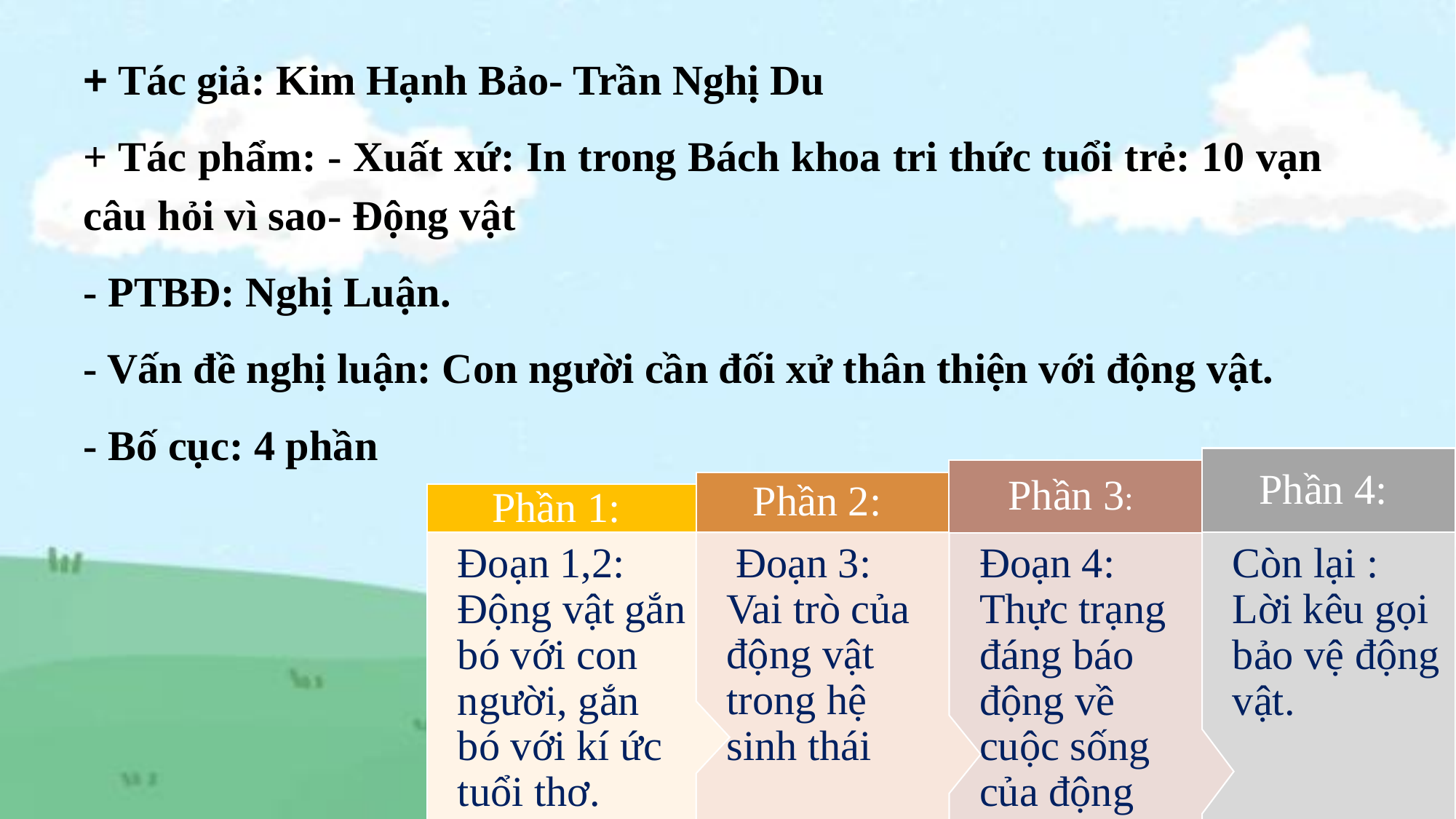

+ Tác giả: Kim Hạnh Bảo- Trần Nghị Du
+ Tác phẩm: - Xuất xứ: In trong Bách khoa tri thức tuổi trẻ: 10 vạn câu hỏi vì sao- Động vật
- PTBĐ: Nghị Luận.
- Vấn đề nghị luận: Con người cần đối xử thân thiện với động vật.
- Bố cục: 4 phần
Phần 4:
Phần 3:
Phần 2:
Phần 1:
Đoạn 1,2:  Động vật gắn bó với con người, gắn bó với kí ức tuổi thơ.
 Đoạn 3:  Vai trò của động vật trong hệ sinh thái
Đoạn 4: Thực trạng đáng báo động về cuộc sống của động vật.
Còn lại : Lời kêu gọi bảo vệ động vật.